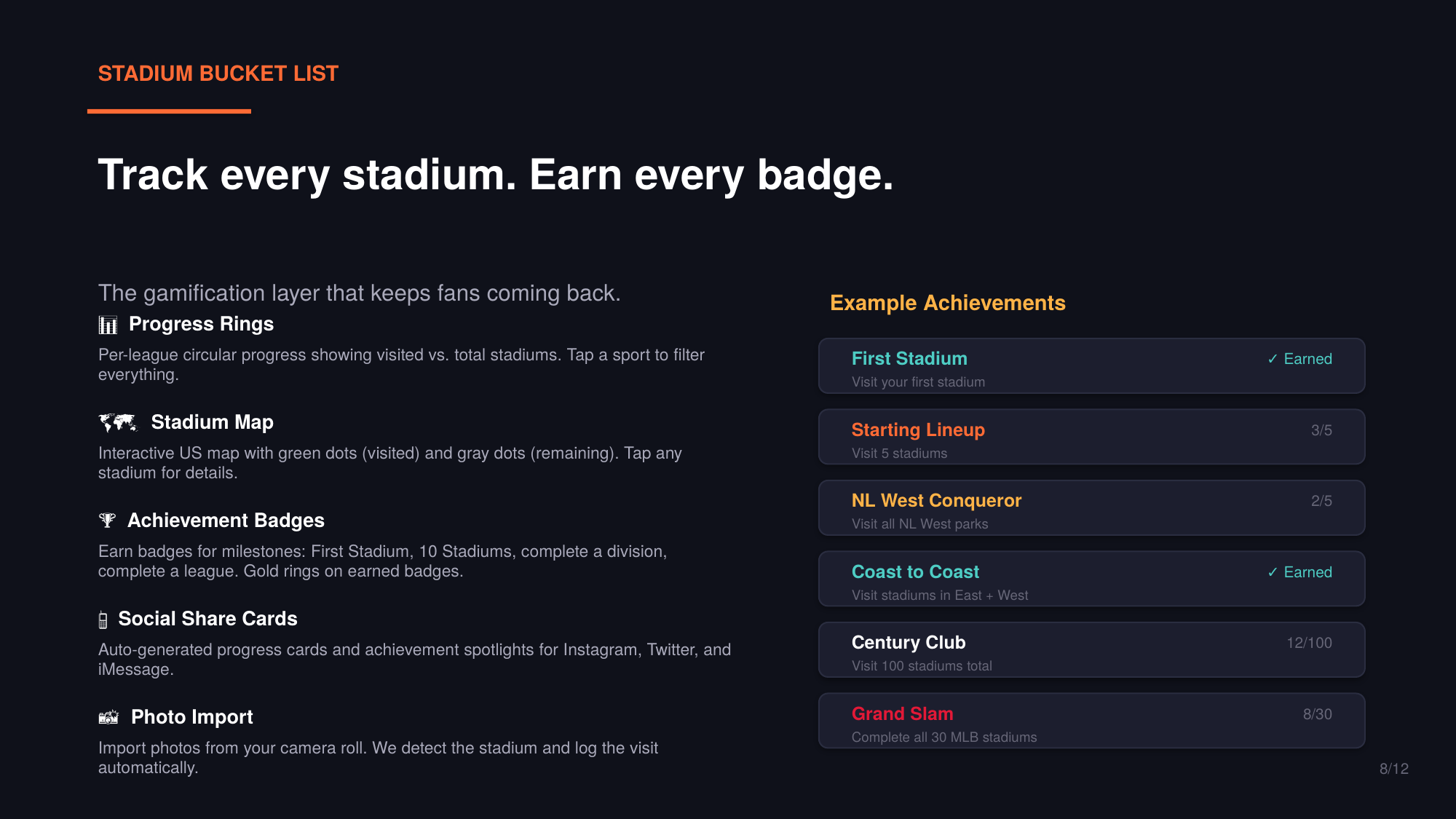

STADIUM BUCKET LIST

Track every stadium. Earn every badge.
The gamification layer that keeps fans coming back.
Example Achievements
📊  Progress Rings
Per-league circular progress showing visited vs. total stadiums. Tap a sport to filter everything.

First Stadium
✓ Earned
Visit your first stadium
🗺  Stadium Map

Starting Lineup
3/5
Interactive US map with green dots (visited) and gray dots (remaining). Tap any stadium for details.
Visit 5 stadiums

NL West Conqueror
2/5
🏆  Achievement Badges
Visit all NL West parks
Earn badges for milestones: First Stadium, 10 Stadiums, complete a division, complete a league. Gold rings on earned badges.

Coast to Coast
✓ Earned
Visit stadiums in East + West
📱  Social Share Cards

Century Club
12/100
Auto-generated progress cards and achievement spotlights for Instagram, Twitter, and iMessage.
Visit 100 stadiums total

Grand Slam
📸  Photo Import
8/30
Complete all 30 MLB stadiums
Import photos from your camera roll. We detect the stadium and log the visit automatically.
8/12